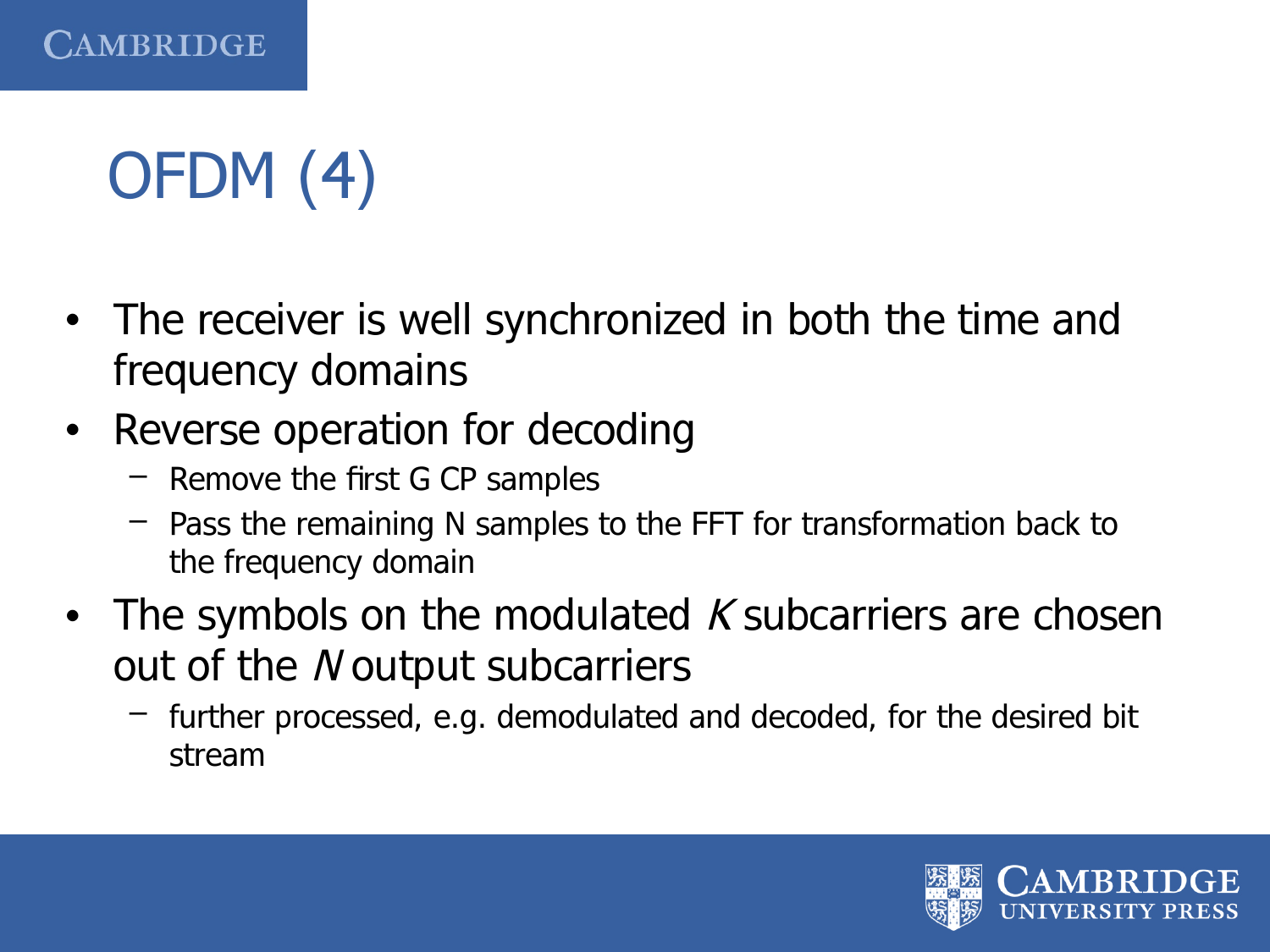

# OFDM (4)
The receiver is well synchronized in both the time and frequency domains
Reverse operation for decoding
Remove the first G CP samples
Pass the remaining N samples to the FFT for transformation back to the frequency domain
The symbols on the modulated K subcarriers are chosen out of the N output subcarriers
further processed, e.g. demodulated and decoded, for the desired bit stream